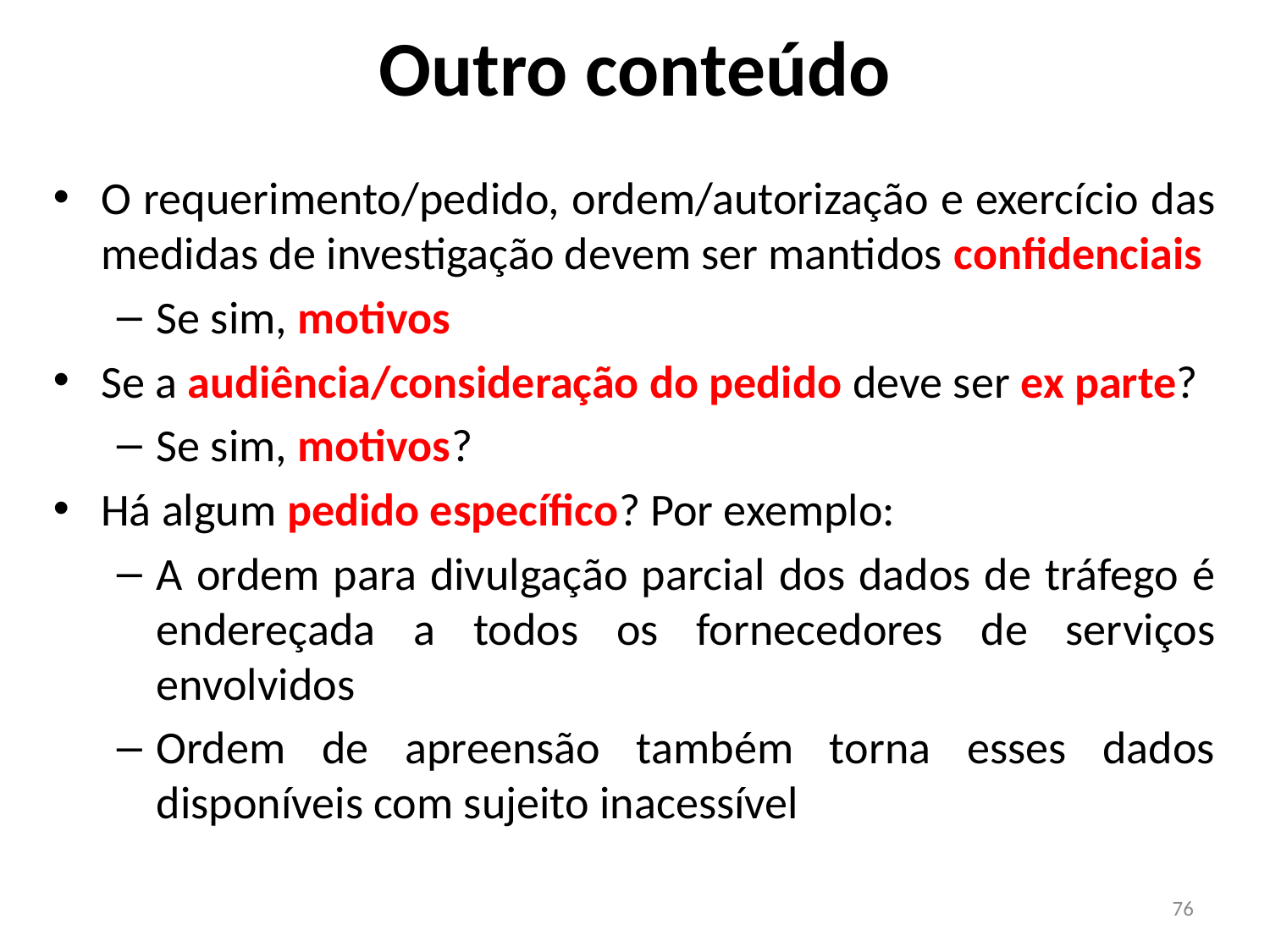

# Outro conteúdo
O requerimento/pedido, ordem/autorização e exercício das medidas de investigação devem ser mantidos confidenciais
Se sim, motivos
Se a audiência/consideração do pedido deve ser ex parte?
Se sim, motivos?
Há algum pedido específico? Por exemplo:
A ordem para divulgação parcial dos dados de tráfego é endereçada a todos os fornecedores de serviços envolvidos
Ordem de apreensão também torna esses dados disponíveis com sujeito inacessível

76